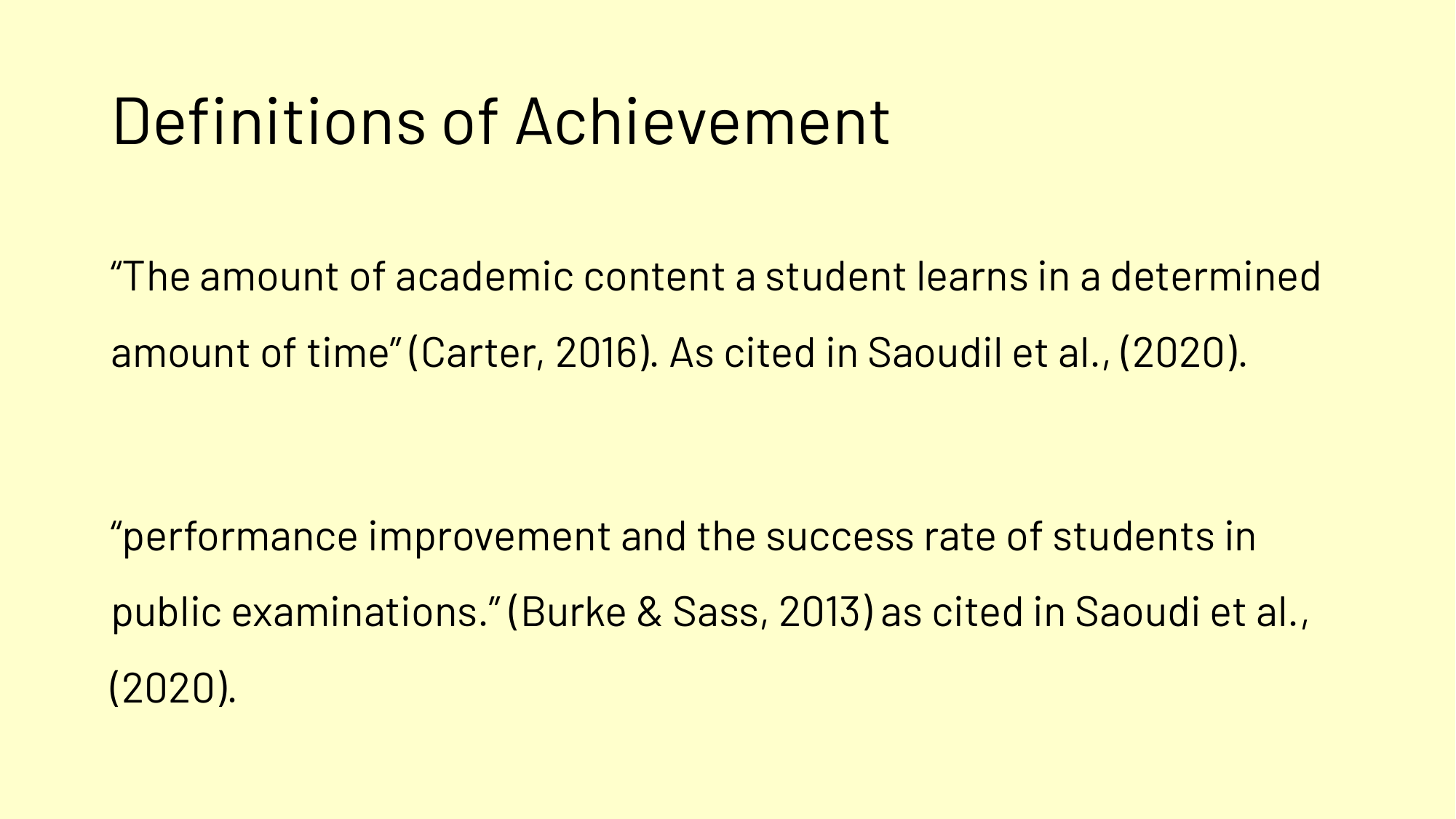

# Definitions of Achievement
“The amount of academic content a student learns in a determined amount of time” (Carter, 2016). As cited in Saoudil et al., (2020).

“performance improvement and the success rate of students in public examinations.” (Burke & Sass, 2013) as cited in Saoudi et al., (2020).